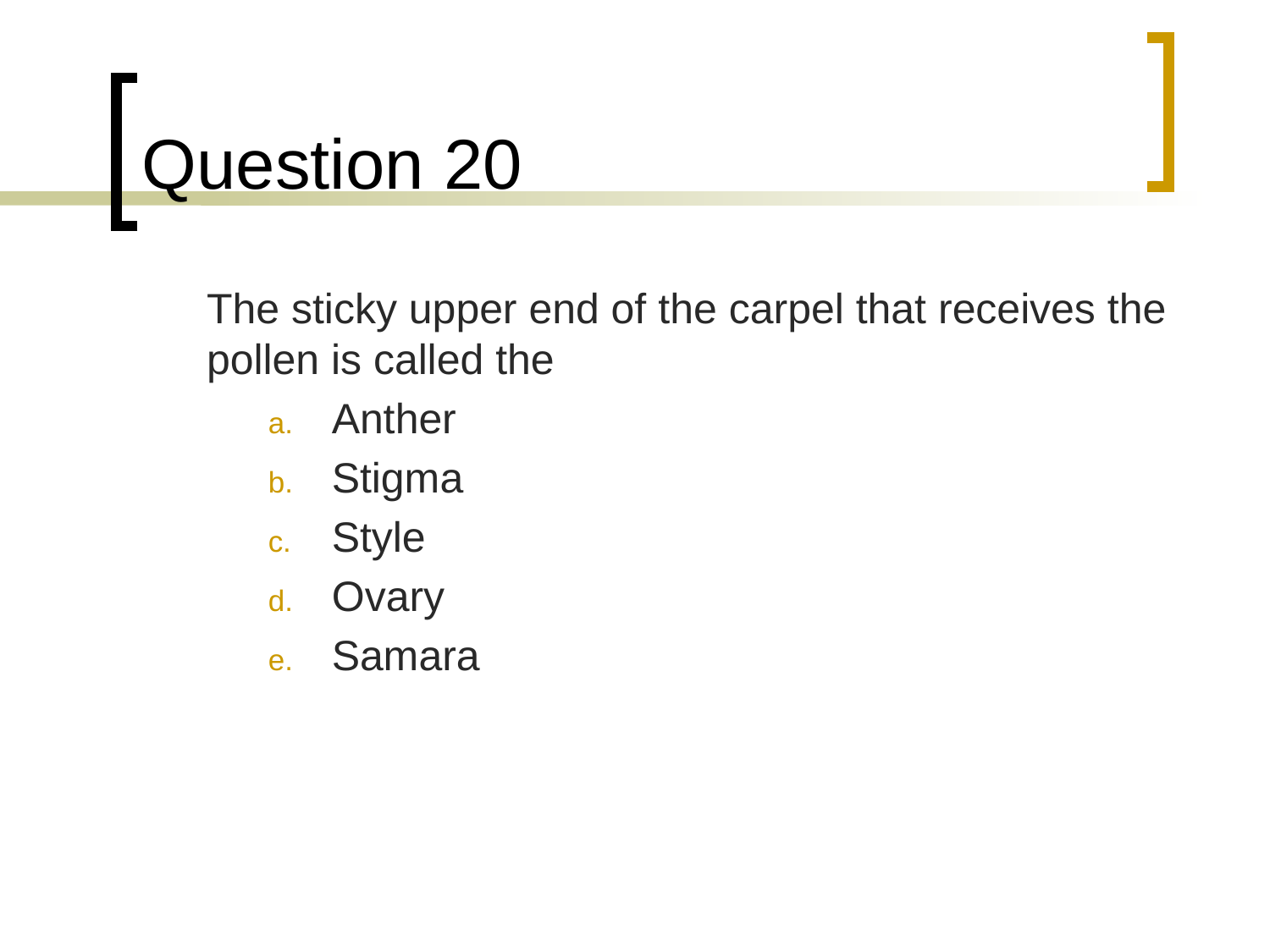

# Question 20
	The sticky upper end of the carpel that receives the pollen is called the
Anther
Stigma
Style
Ovary
Samara